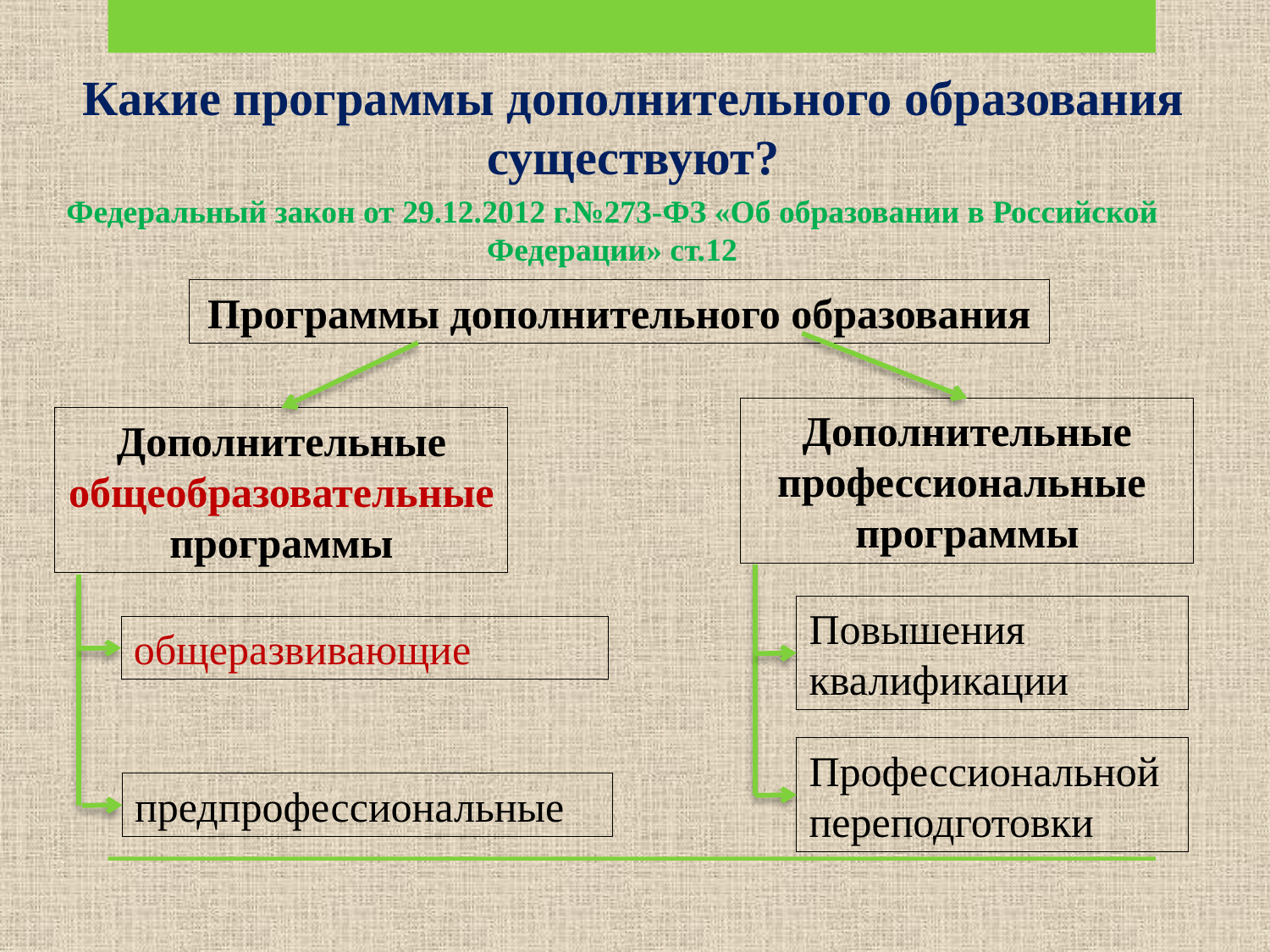

Какие программы дополнительного образования существуют?

Федеральный закон от 29.12.2012 г.№273-ФЗ «Об образовании в Российской Федерации» ст.12
Программы дополнительного образования
Дополнительные профессиональные  программы
Дополнительные общеобразовательные программы
Повышения квалификации
общеразвивающие
Профессиональной переподготовки
предпрофессиональные